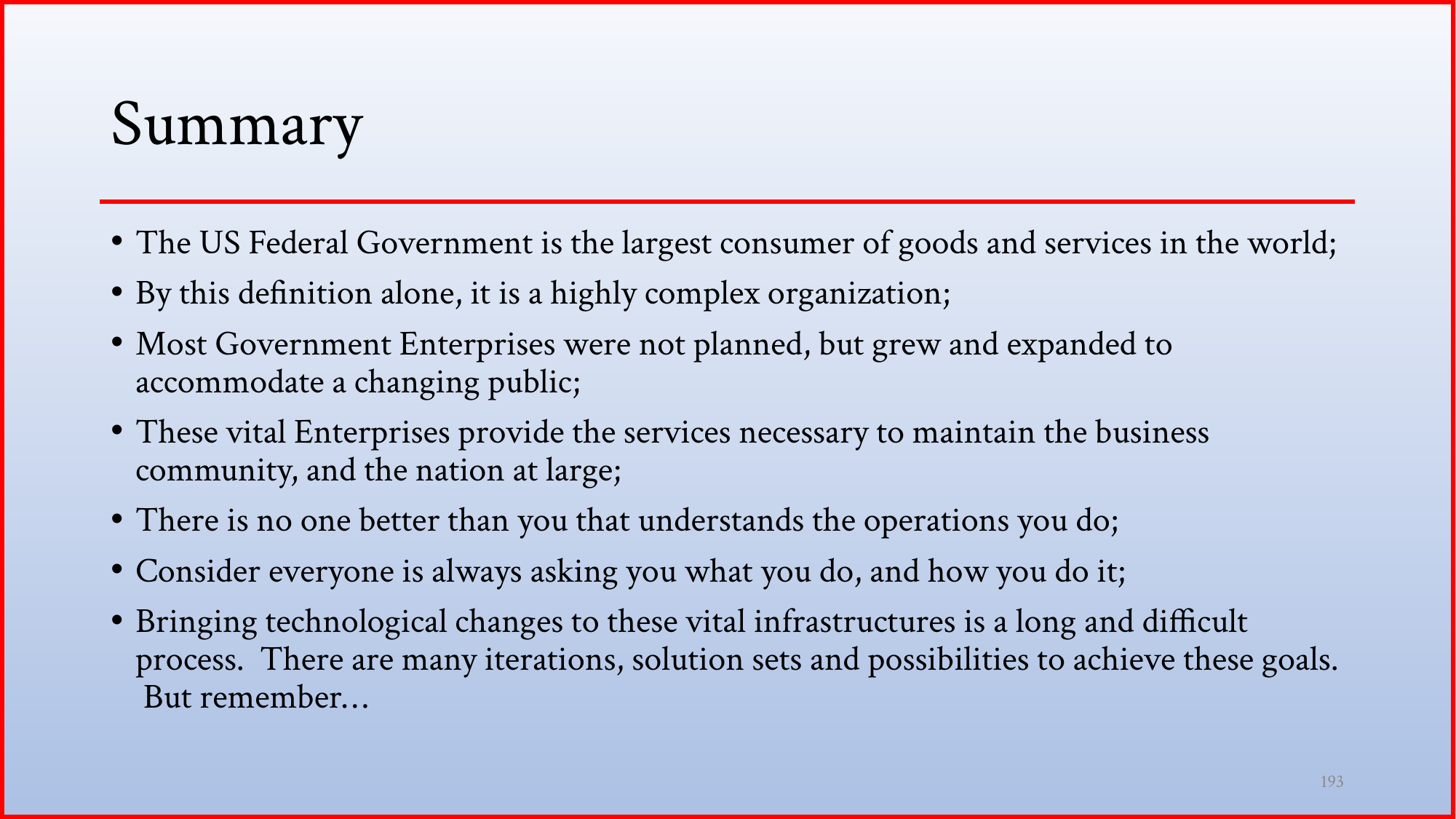

# Summary
The US Federal Government is the largest consumer of goods and services in the world;
By this definition alone, it is a highly complex organization;
Most Government Enterprises were not planned, but grew and expanded to accommodate a changing public;
These vital Enterprises provide the services necessary to maintain the business community, and the nation at large;
There is no one better than you that understands the operations you do;
Consider everyone is always asking you what you do, and how you do it;
Bringing technological changes to these vital infrastructures is a long and difficult process.  There are many iterations, solution sets and possibilities to achieve these goals.  But remember…
193